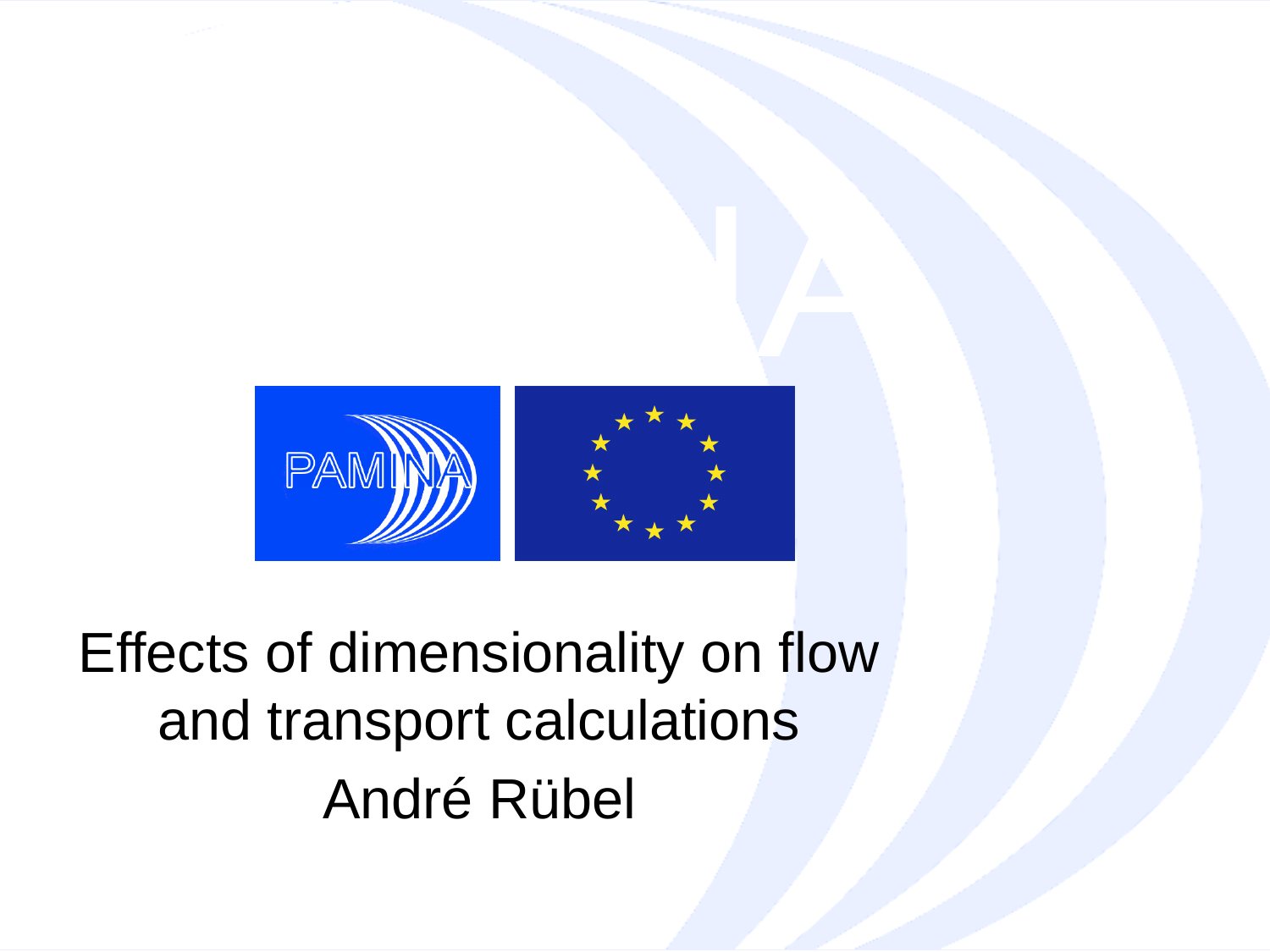

Effects of dimensionality on flow and transport calculations
André Rübel